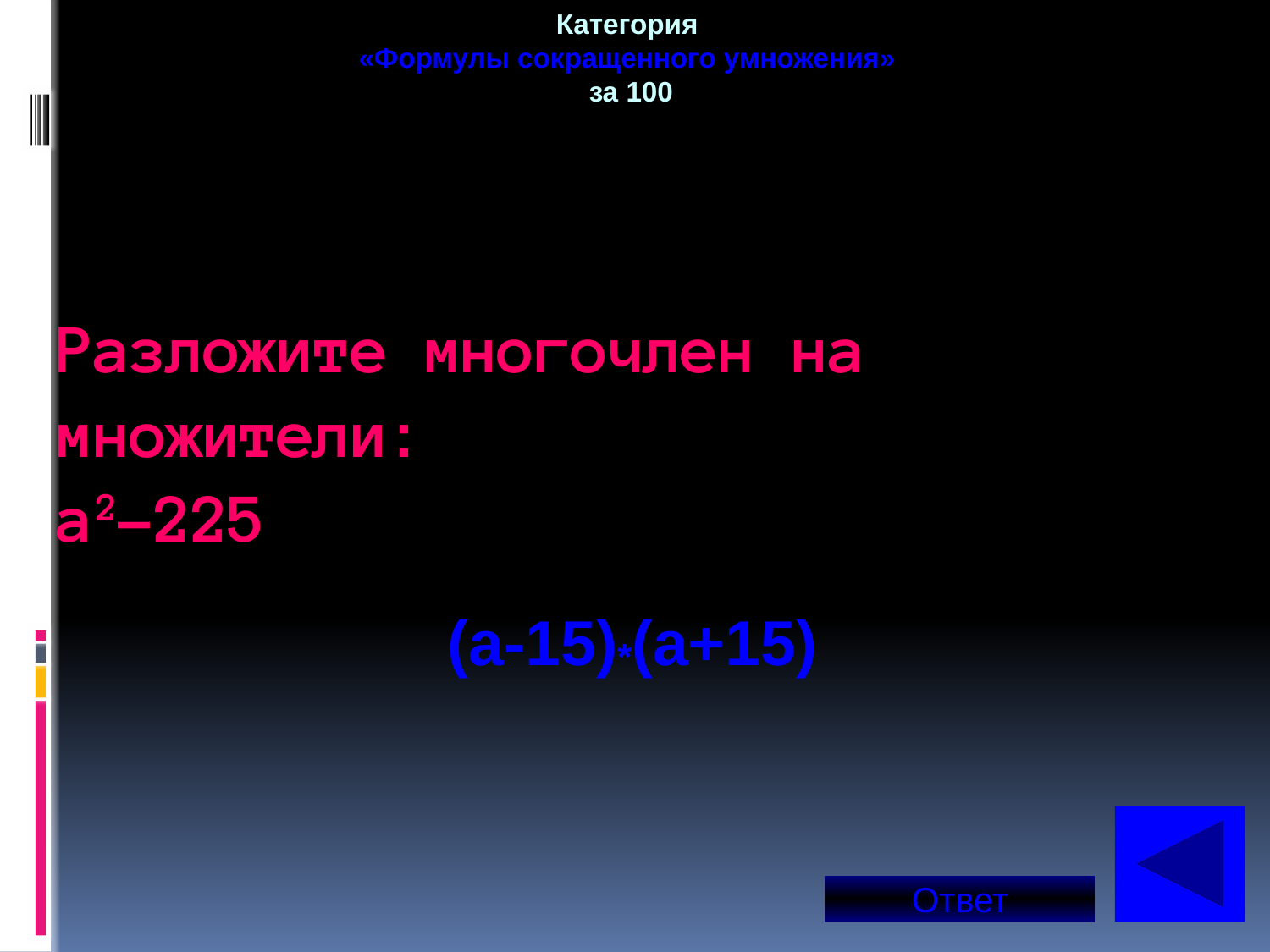

Категория
«Формулы сокращенного умножения»
за 100
# Разложите многочлен на множители: a2-225
(a-15)*(a+15)

Ответ